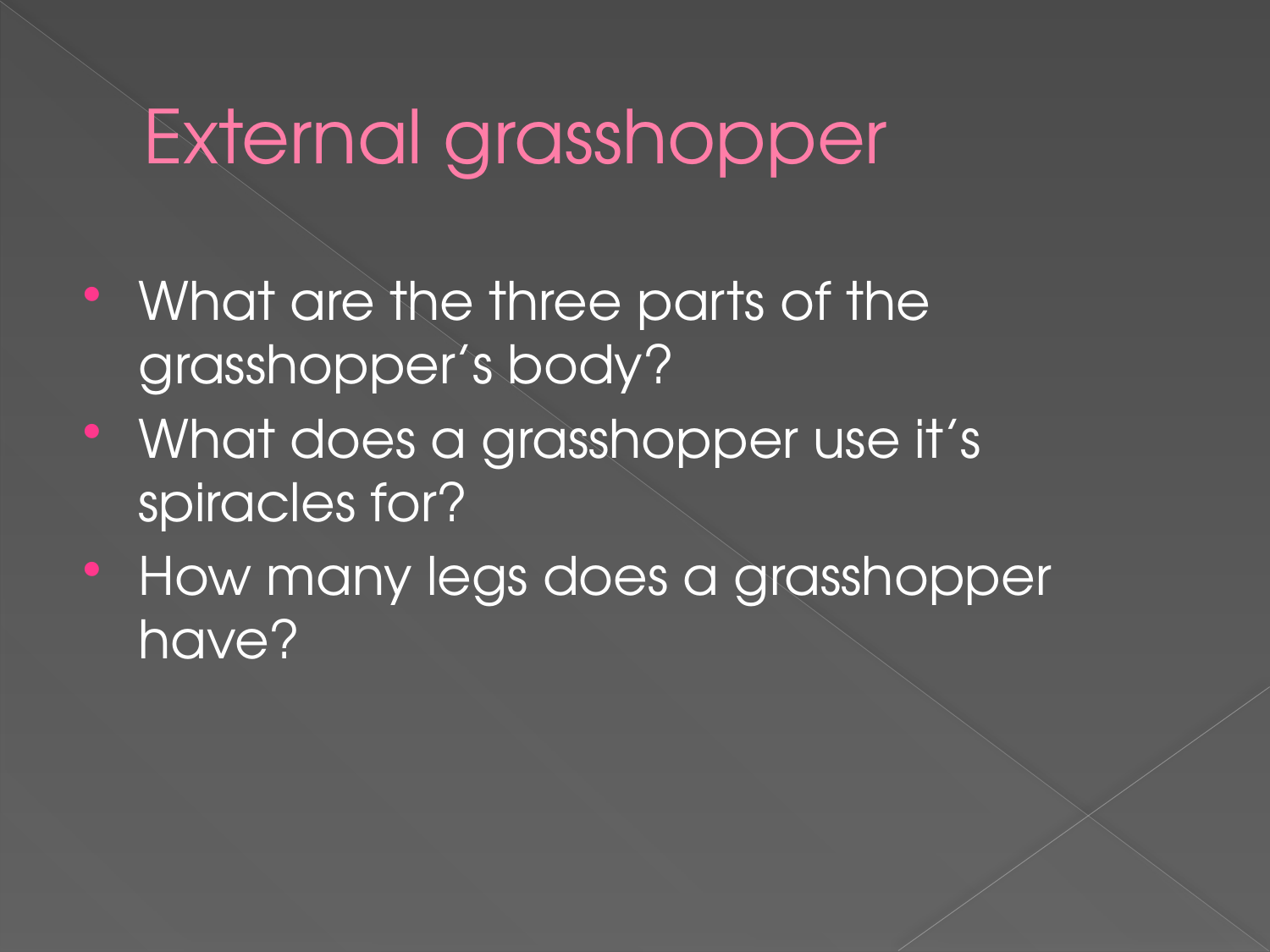

# External grasshopper
What are the three parts of the grasshopper’s body?
What does a grasshopper use it’s spiracles for?
How many legs does a grasshopper have?